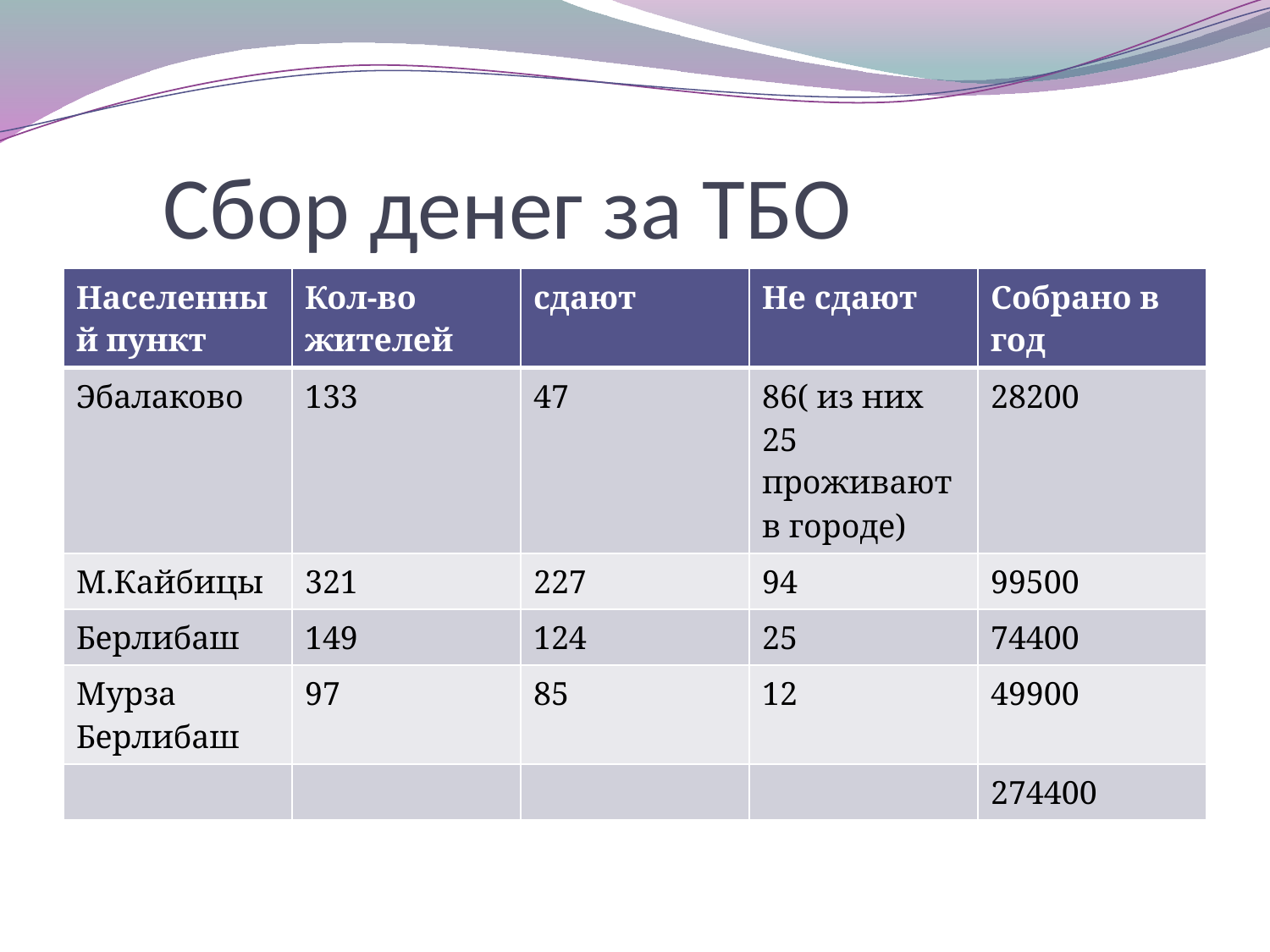

# Сбор денег за ТБО
| Населенный пункт | Кол-во жителей | сдают | Не сдают | Собрано в год |
| --- | --- | --- | --- | --- |
| Эбалаково | 133 | 47 | 86( из них 25 проживают в городе) | 28200 |
| М.Кайбицы | 321 | 227 | 94 | 99500 |
| Берлибаш | 149 | 124 | 25 | 74400 |
| Мурза Берлибаш | 97 | 85 | 12 | 49900 |
|  |  |  |  | 274400 |